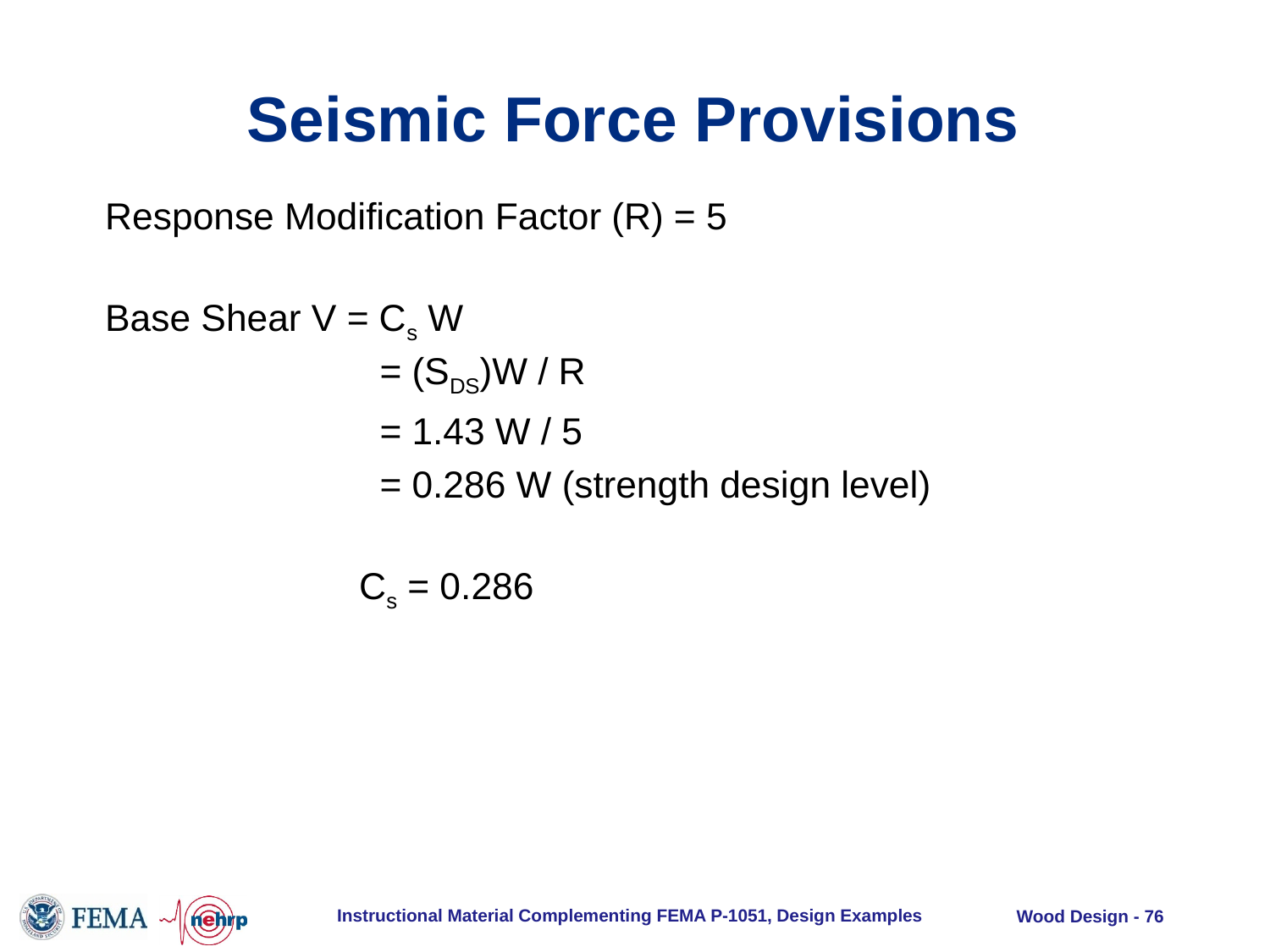

# Seismic Force Provisions
Response Modification Factor (R) = 5

Base Shear V = Cs W
			  = (SDS)W / R
			  = 1.43 W / 5
			  = 0.286 W (strength design level)

			Cs = 0.286